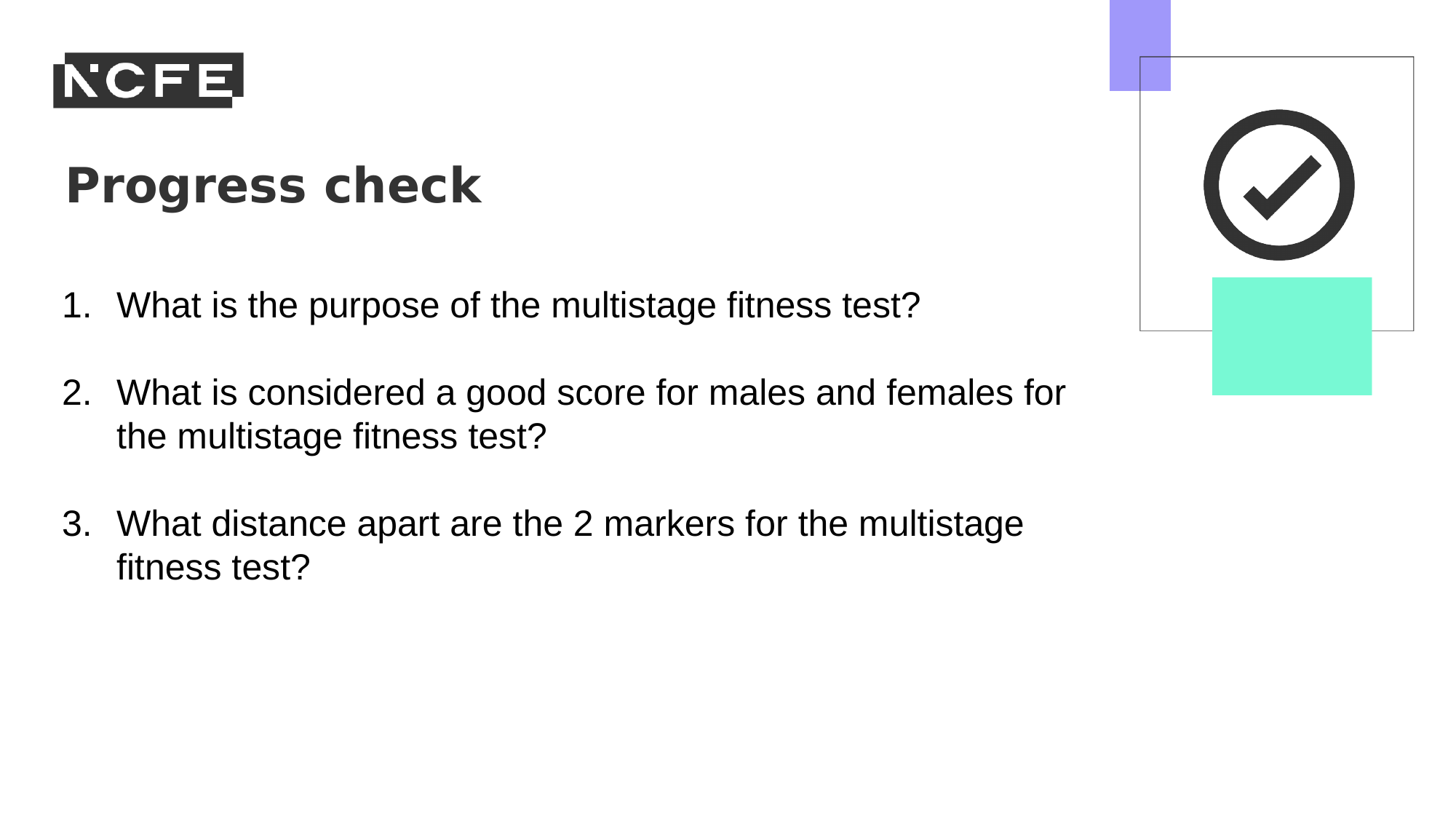

What is the purpose of the multistage fitness test?​

What is considered a good score for males and females for the multistage fitness test?

What distance apart are the 2 markers for the multistage fitness test?